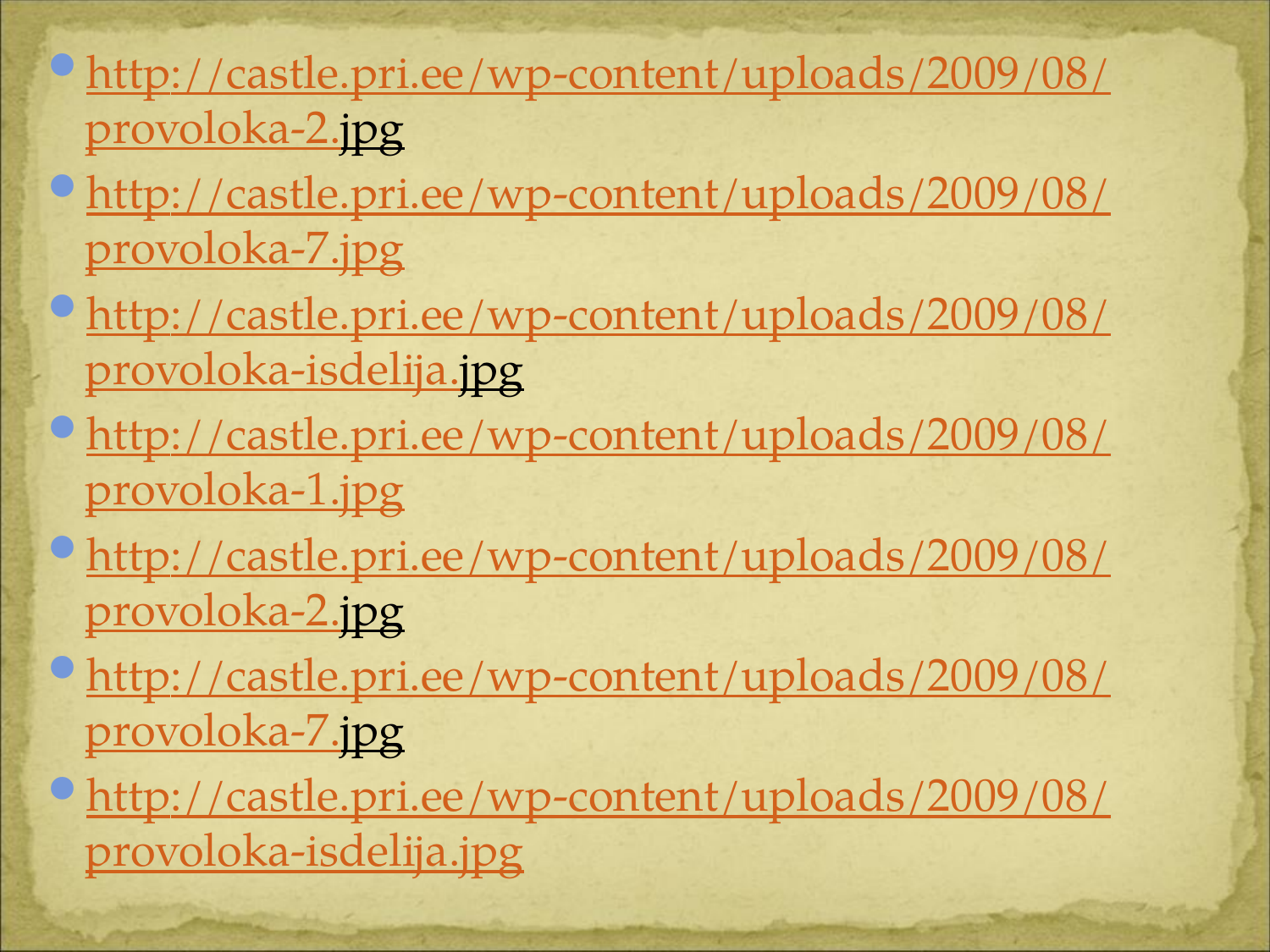

http://castle.pri.ee/wp-content/uploads/2009/08/provoloka-2.jpg
http://castle.pri.ee/wp-content/uploads/2009/08/provoloka-7.jpg
http://castle.pri.ee/wp-content/uploads/2009/08/provoloka-isdelija.jpg
http://castle.pri.ee/wp-content/uploads/2009/08/provoloka-1.jpg
http://castle.pri.ee/wp-content/uploads/2009/08/provoloka-2.jpg
http://castle.pri.ee/wp-content/uploads/2009/08/provoloka-7.jpg
http://castle.pri.ee/wp-content/uploads/2009/08/provoloka-isdelija.jpg